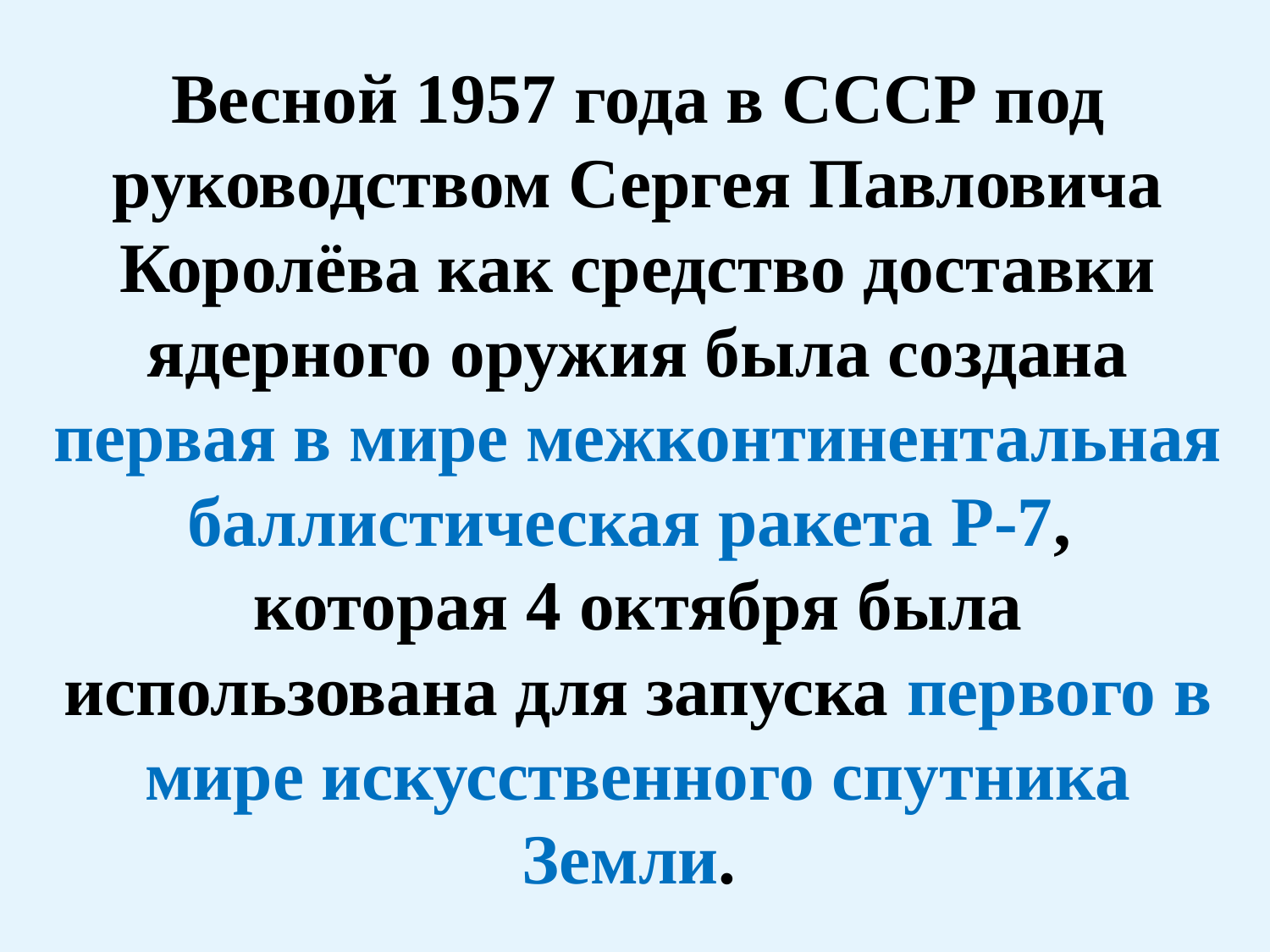

Весной 1957 года в СССР под руководством Сергея Павловича Королёва как средство доставки ядерного оружия была создана первая в мире межконтинентальная баллистическая ракета Р-7,
которая 4 октября была использована для запуска первого в мире искусственного спутника Земли.